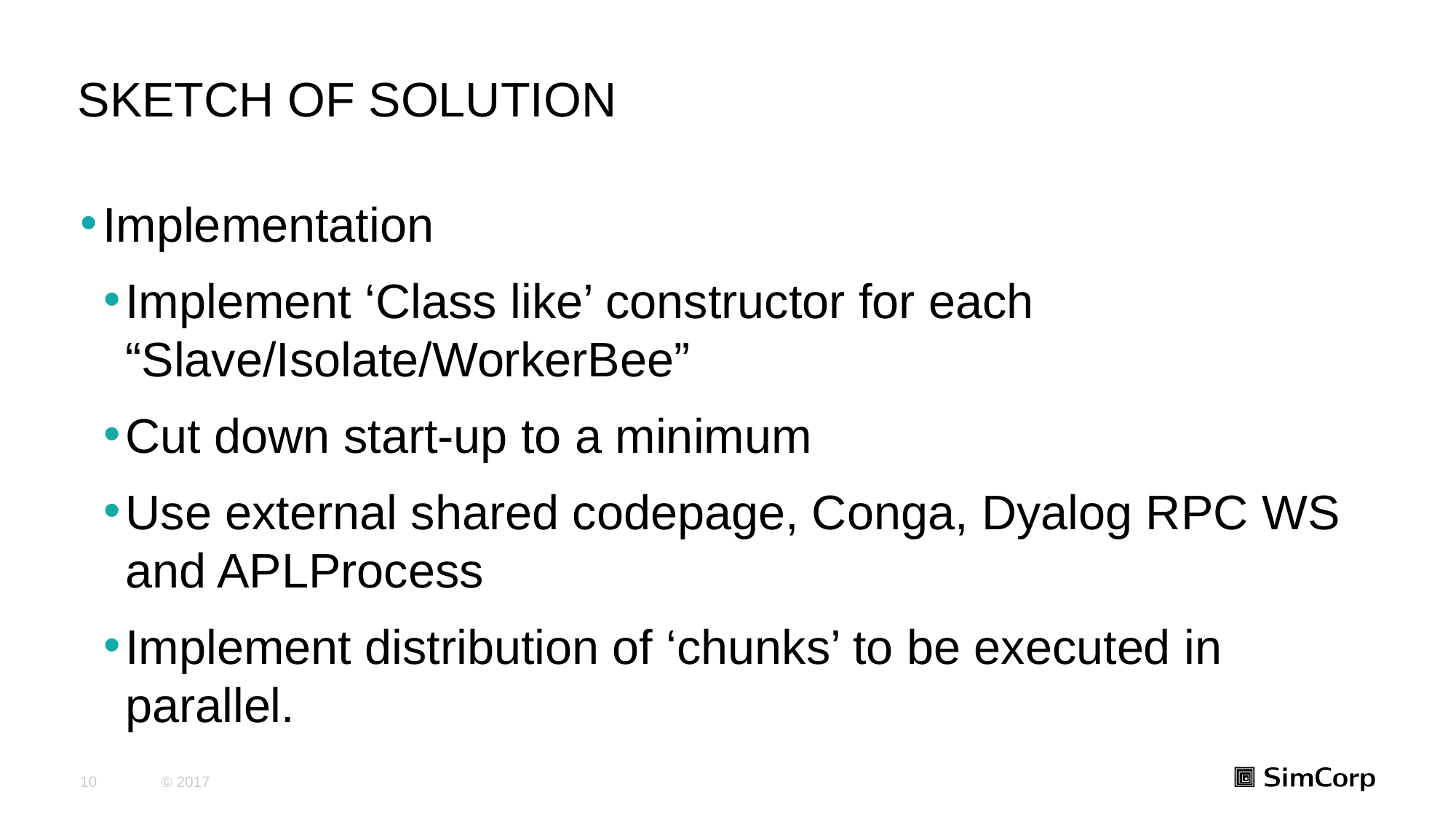

# Sketch of solution

Implementation
Implement ‘Class like’ constructor for each “Slave/Isolate/WorkerBee”
Cut down start-up to a minimum
Use external shared codepage, Conga, Dyalog RPC WS and APLProcess
Implement distribution of ‘chunks’ to be executed in parallel.

10